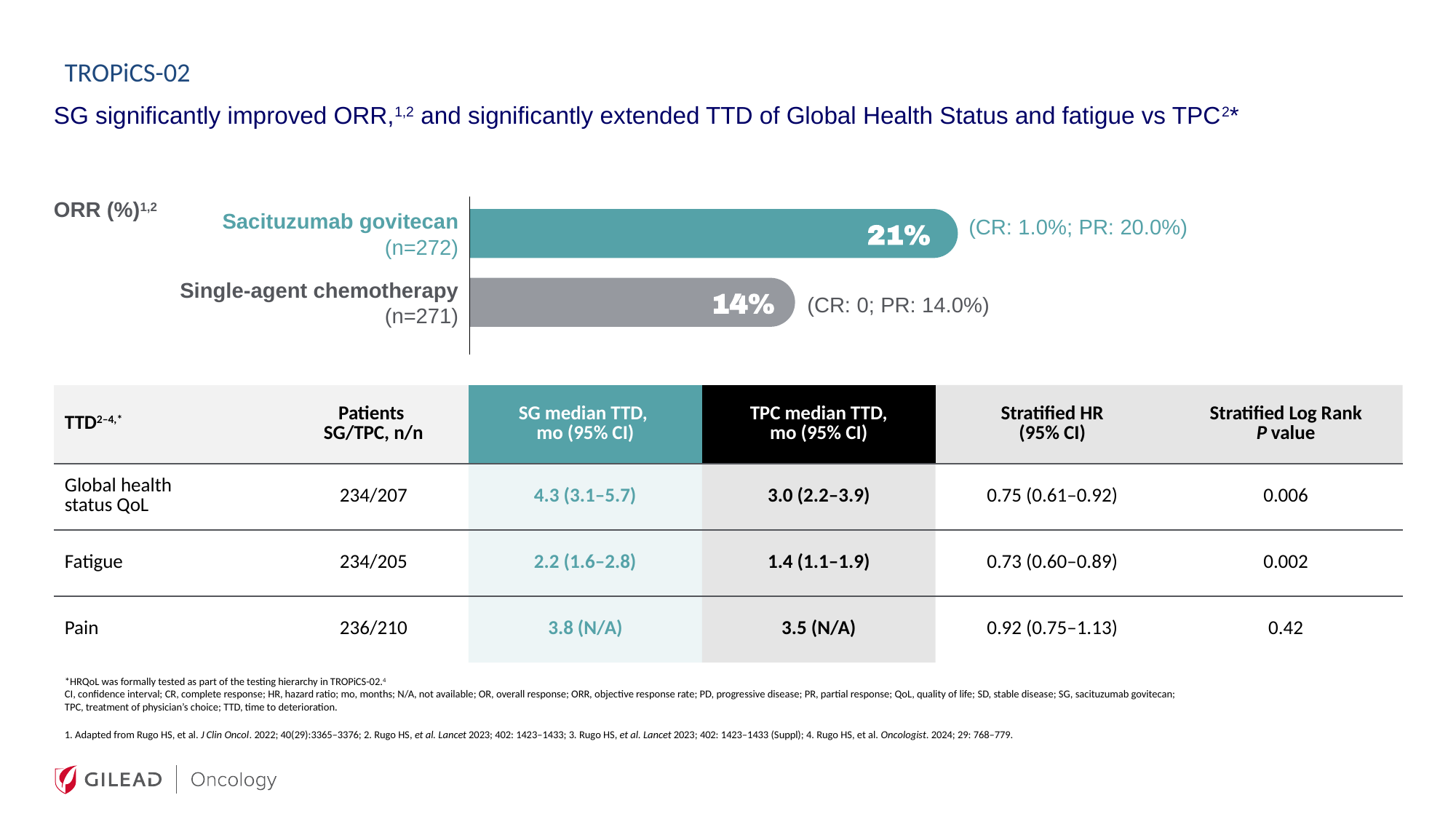

# TROPiCS-02
SG significantly improved ORR,1,2 and significantly extended TTD of Global Health Status and fatigue vs TPC2*

ORR (%)1,2
Sacituzumab govitecan
(n=272)
(CR: 1.0%; PR: 20.0%)
21%
Single-agent chemotherapy
(n=271)
14%
(CR: 0; PR: 14.0%)
| TTD2–4,\* | Patients SG/TPC, n/n | SG median TTD, mo (95% CI) | TPC median TTD, mo (95% CI) | Stratified HR (95% CI) | Stratified Log Rank P value |
| --- | --- | --- | --- | --- | --- |
| Global health status QoL | 234/207 | 4.3 (3.1–5.7) | 3.0 (2.2–3.9) | 0.75 (0.61–0.92) | 0.006 |
| Fatigue | 234/205 | 2.2 (1.6–2.8) | 1.4 (1.1–1.9) | 0.73 (0.60–0.89) | 0.002 |
| Pain | 236/210 | 3.8 (N/A) | 3.5 (N/A) | 0.92 (0.75–1.13) | 0.42 |
*HRQoL was formally tested as part of the testing hierarchy in TROPiCS-02.4
CI, confidence interval; CR, complete response; HR, hazard ratio; mo, months; N/A, not available; OR, overall response; ORR, objective response rate; PD, progressive disease; PR, partial response; QoL, quality of life; SD, stable disease; SG, sacituzumab govitecan;
TPC, treatment of physician’s choice; TTD, time to deterioration.
1. Adapted from Rugo HS, et al. J Clin Oncol. 2022; 40(29):3365‒3376; 2. Rugo HS, et al. Lancet 2023; 402: 1423–1433; 3. Rugo HS, et al. Lancet 2023; 402: 1423–1433 (Suppl); 4. Rugo HS, et al. Oncologist. 2024; 29: 768–779.